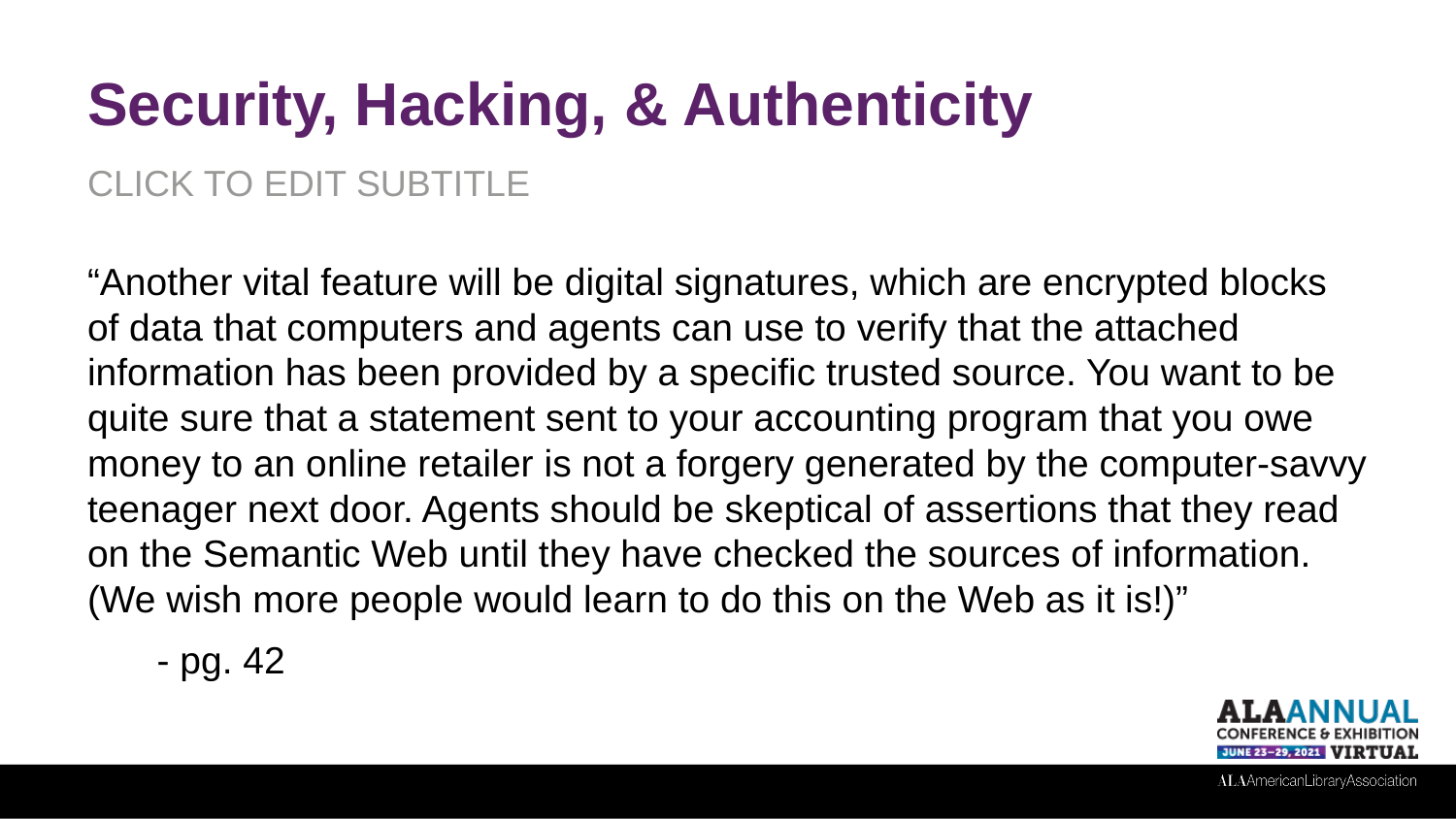

# Security, Hacking, & Authenticity
“Another vital feature will be digital signatures, which are encrypted blocks of data that computers and agents can use to verify that the attached information has been provided by a specific trusted source. You want to be quite sure that a statement sent to your accounting program that you owe money to an online retailer is not a forgery generated by the computer-savvy teenager next door. Agents should be skeptical of assertions that they read on the Semantic Web until they have checked the sources of information. (We wish more people would learn to do this on the Web as it is!)”
- pg. 42